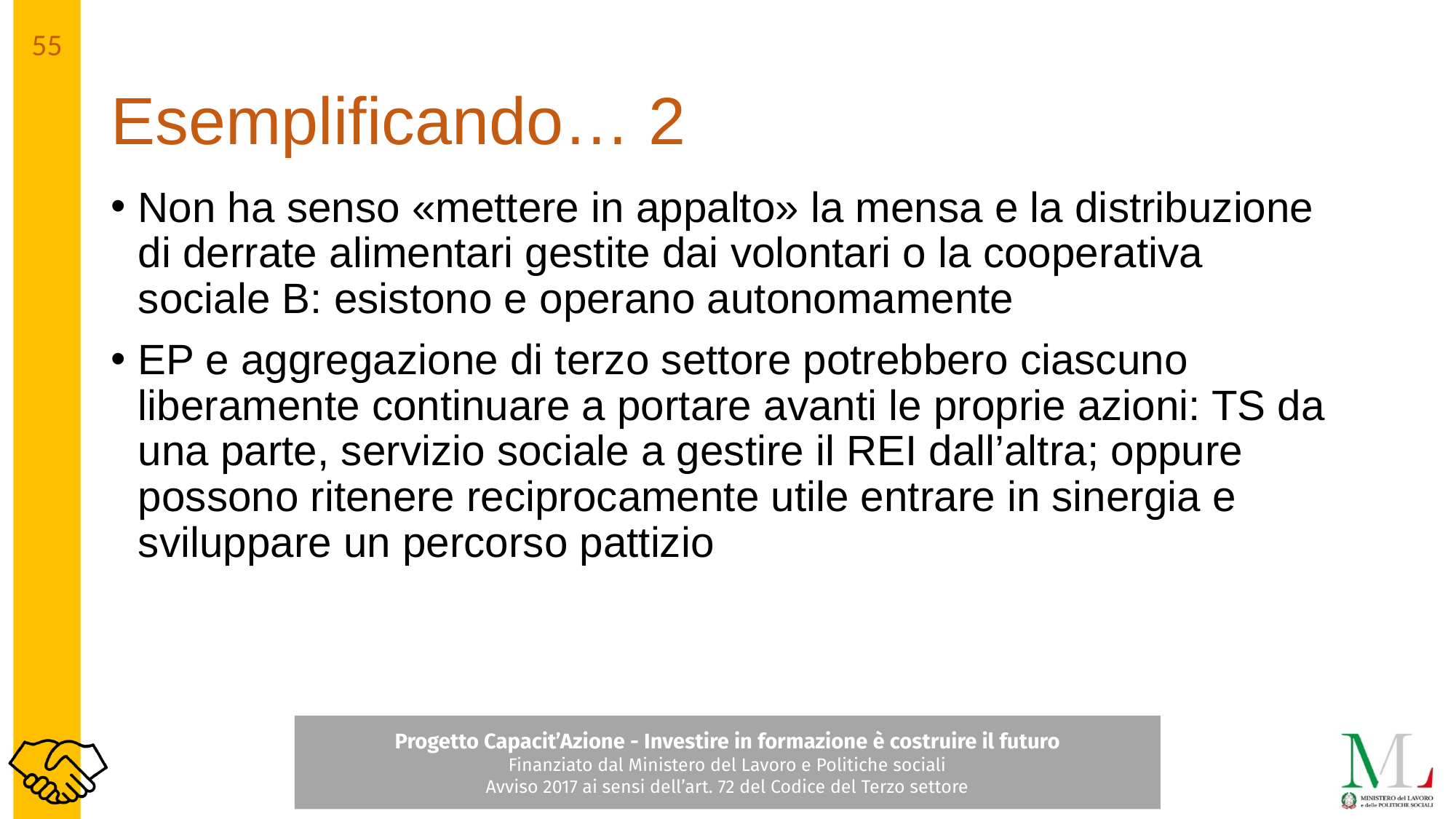

# Esemplificando… 2
Non ha senso «mettere in appalto» la mensa e la distribuzione di derrate alimentari gestite dai volontari o la cooperativa sociale B: esistono e operano autonomamente
EP e aggregazione di terzo settore potrebbero ciascuno liberamente continuare a portare avanti le proprie azioni: TS da una parte, servizio sociale a gestire il REI dall’altra; oppure possono ritenere reciprocamente utile entrare in sinergia e sviluppare un percorso pattizio
55